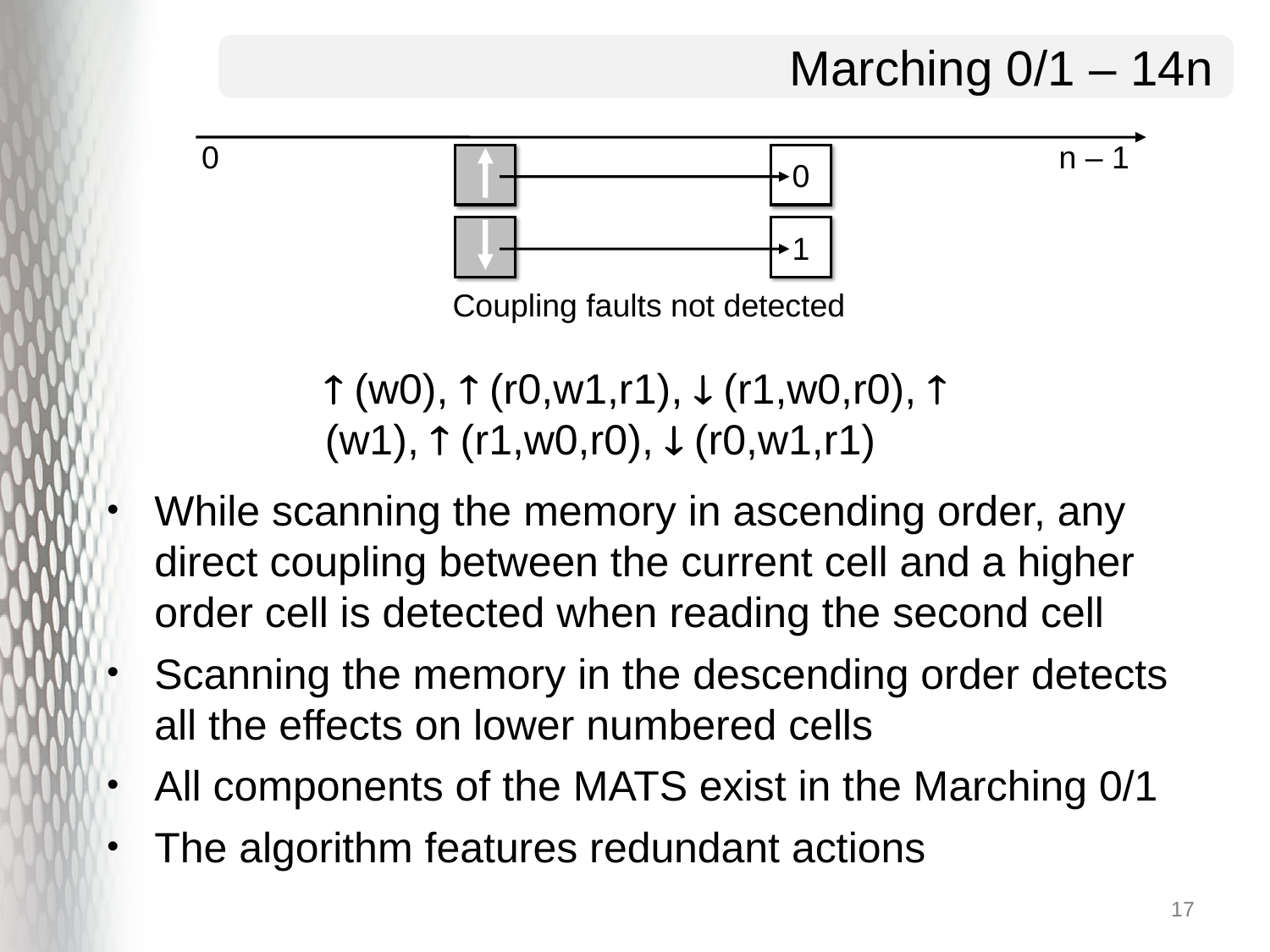

# Marching 0/1 – 14n
0
n – 1

0

1

Coupling faults not detected
↑ (w0), ↑ (r0,w1,r1), ↓ (r1,w0,r0), ↑ (w1), ↑ (r1,w0,r0), ↓ (r0,w1,r1)
While scanning the memory in ascending order, any direct coupling between the current cell and a higher order cell is detected when reading the second cell
Scanning the memory in the descending order detects all the effects on lower numbered cells
All components of the MATS exist in the Marching 0/1
The algorithm features redundant actions